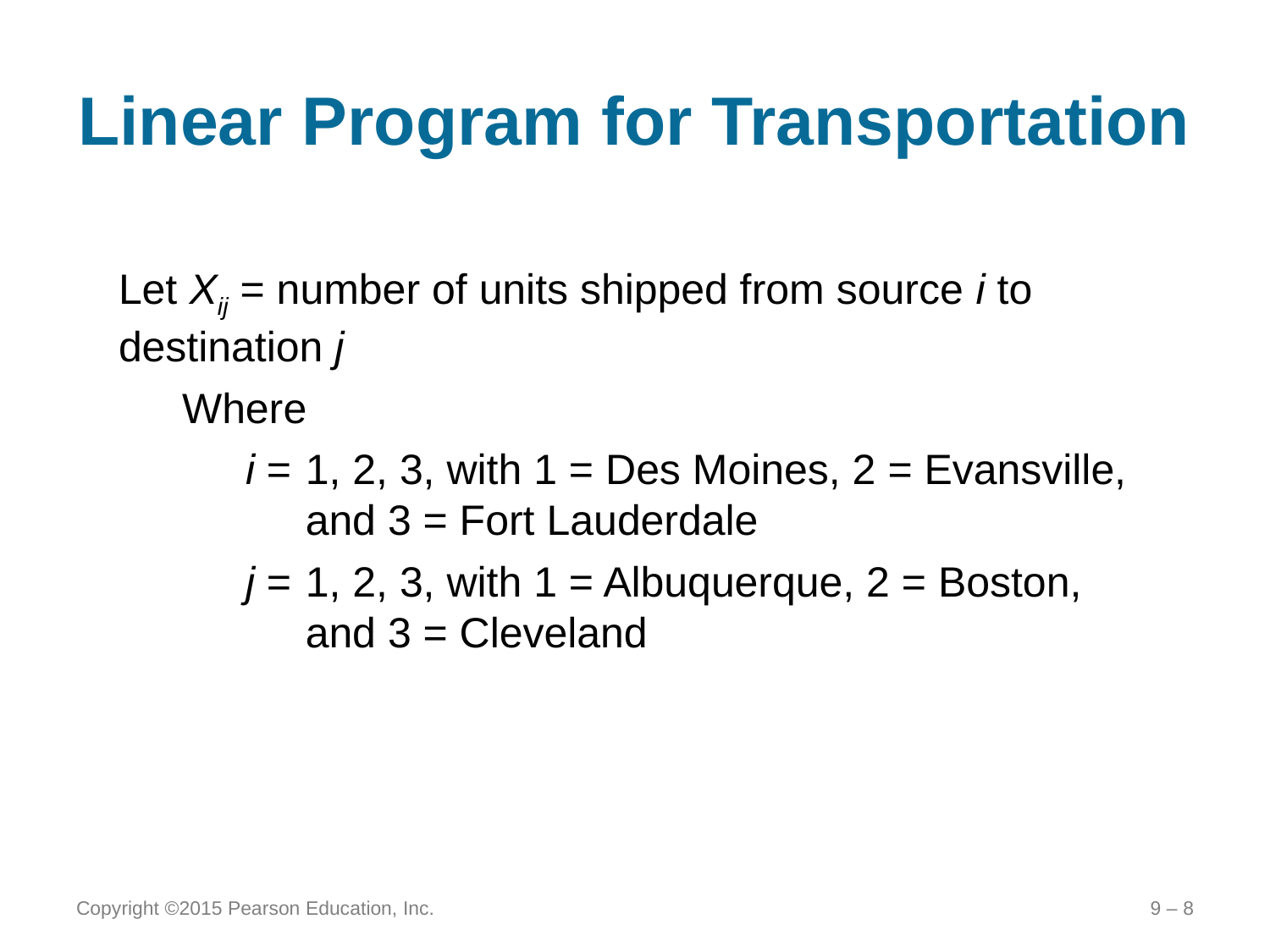

# Linear Program for Transportation
Let Xij = number of units shipped from source i to destination j
Where
i =	1, 2, 3, with 1 = Des Moines, 2 = Evansville, and 3 = Fort Lauderdale
j =	1, 2, 3, with 1 = Albuquerque, 2 = Boston, and 3 = Cleveland
Copyright ©2015 Pearson Education, Inc.
9 – 8